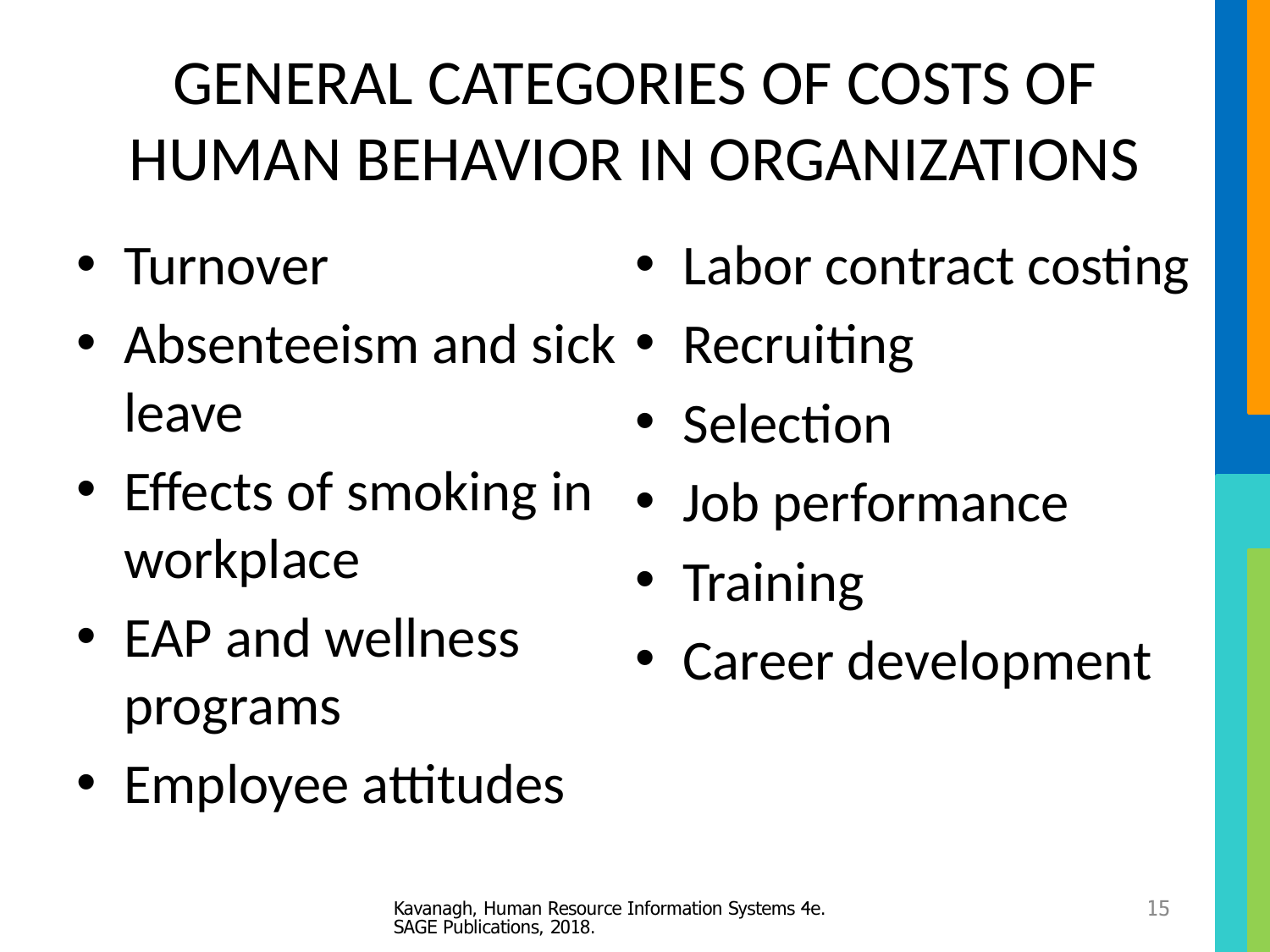

# GENERAL CATEGORIES OF COSTS OF HUMAN BEHAVIOR IN ORGANIZATIONS
Turnover
Absenteeism and sick leave
Effects of smoking in workplace
EAP and wellness programs
Employee attitudes
Labor contract costing
Recruiting
Selection
Job performance
Training
Career development
Kavanagh, Human Resource Information Systems 4e. SAGE Publications, 2018.
15